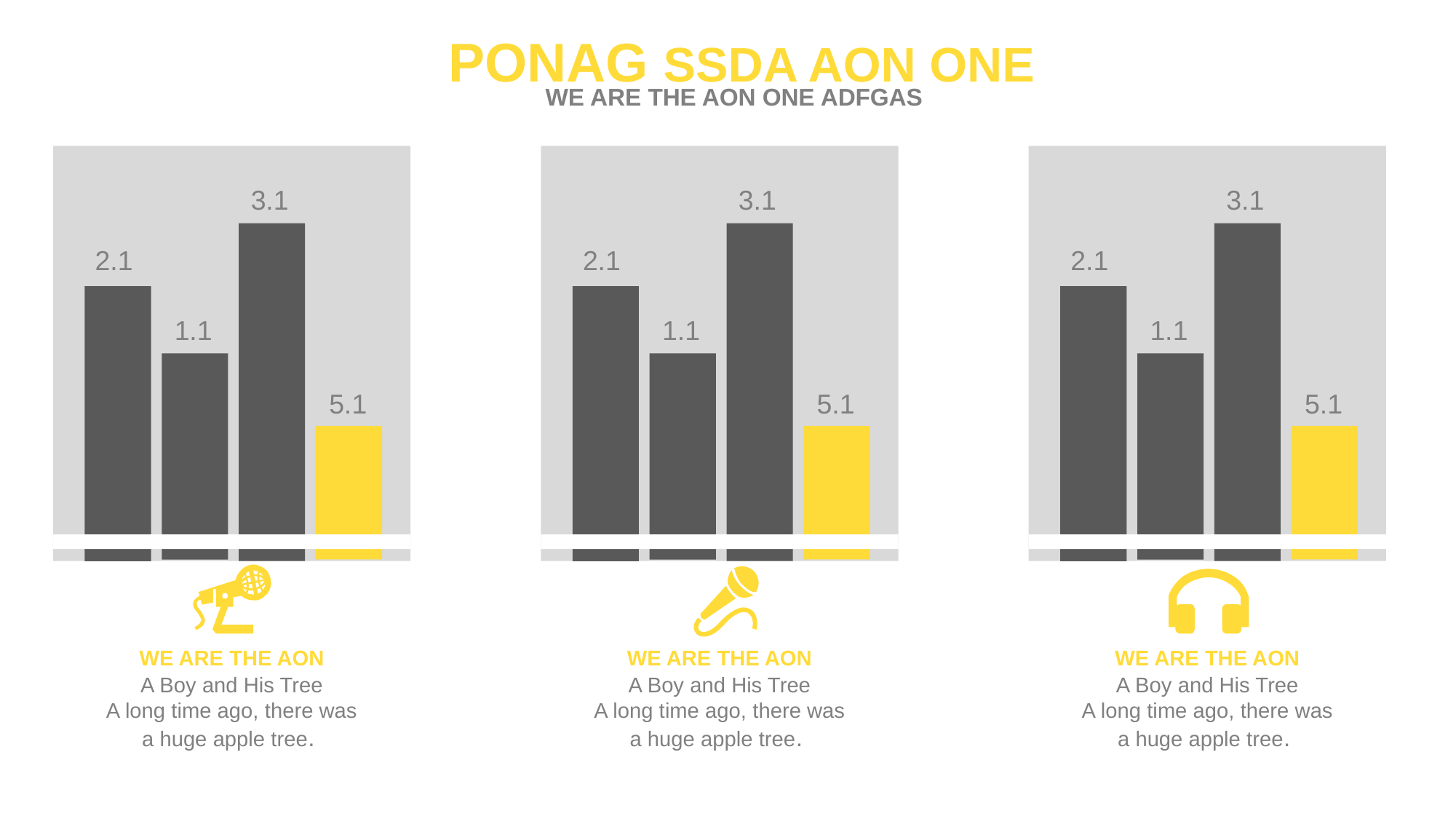

PONAG SSDA AON ONE
WE ARE THE AON ONE ADFGAS

3.1
2.1
1.1
5.1

WE ARE THE AON
A Boy and His Tree
A long time ago, there was a huge apple tree.

3.1
2.1
1.1
5.1

WE ARE THE AON
A Boy and His Tree
A long time ago, there was a huge apple tree.

3.1
2.1
1.1
5.1

WE ARE THE AON
A Boy and His Tree
A long time ago, there was a huge apple tree.